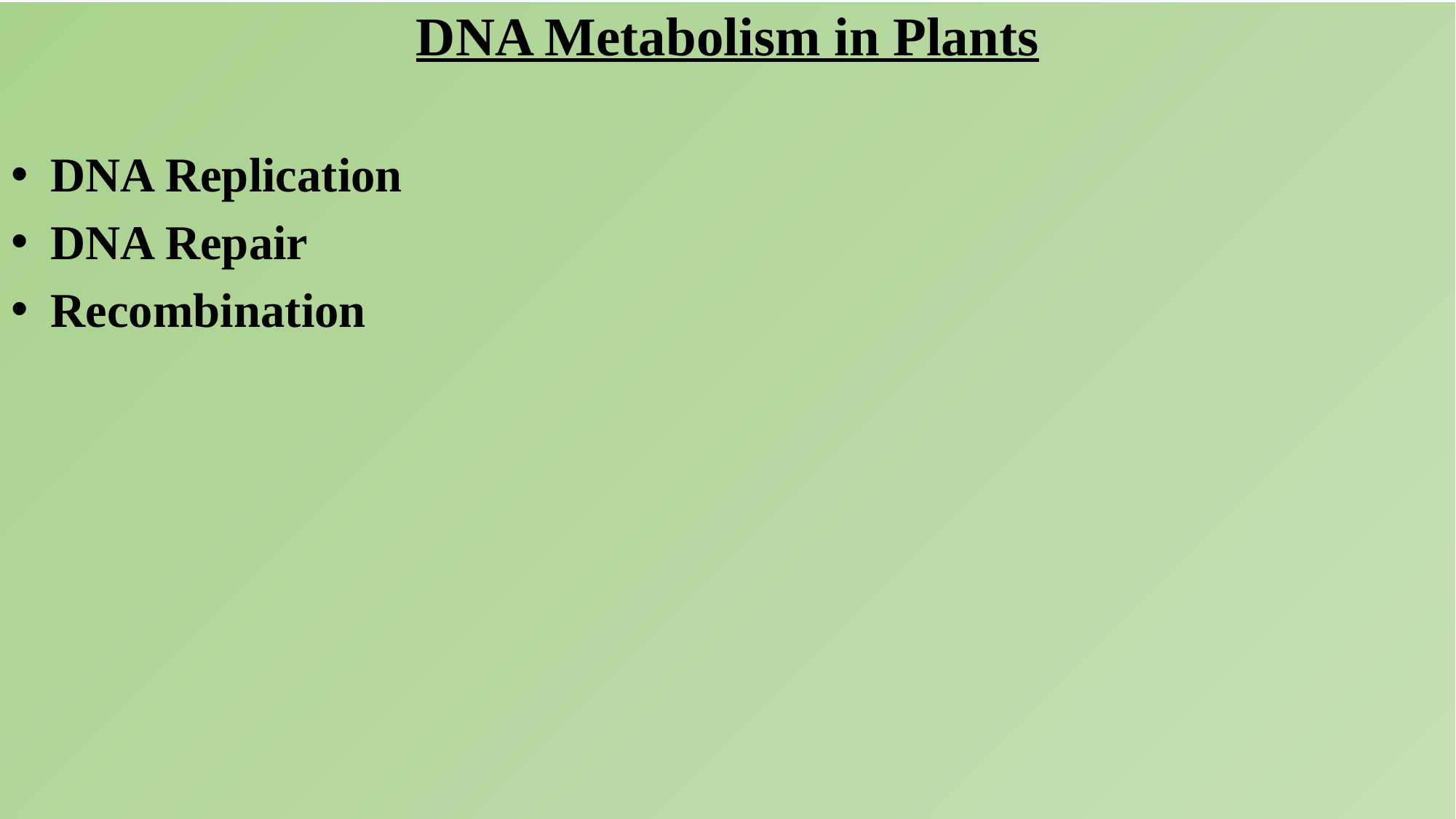

DNA Metabolism in Plants

 DNA Replication
 DNA Repair
 Recombination